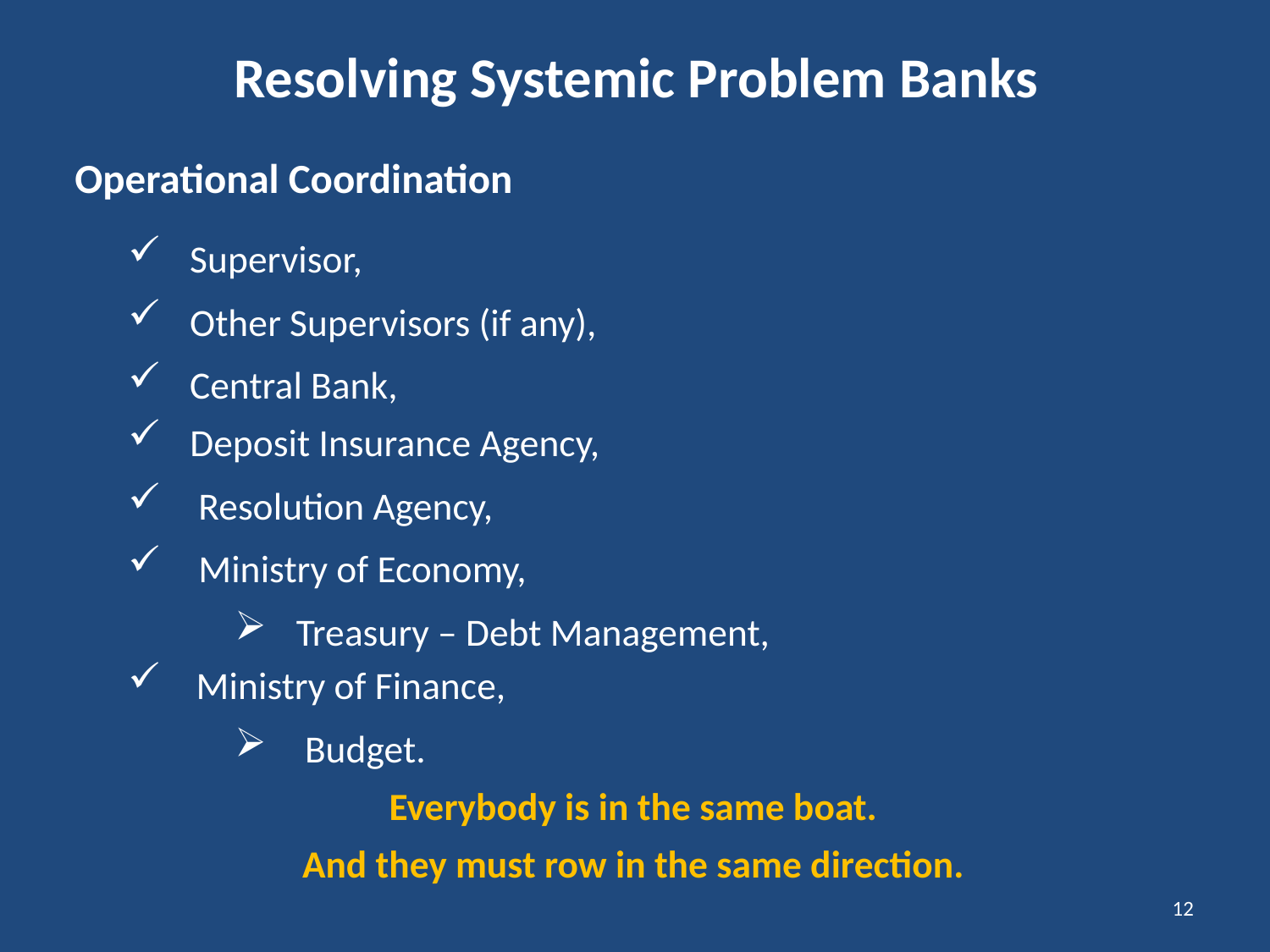

# Resolving Systemic Problem Banks
Operational Coordination

Supervisor,
Other Supervisors (if any),
Central Bank,
Deposit Insurance Agency,
 Resolution Agency,
 Ministry of Economy,
    Treasury – Debt Management,
    Ministry of Finance,
     Budget.
Everybody is in the same boat.
And they must row in the same direction.
12